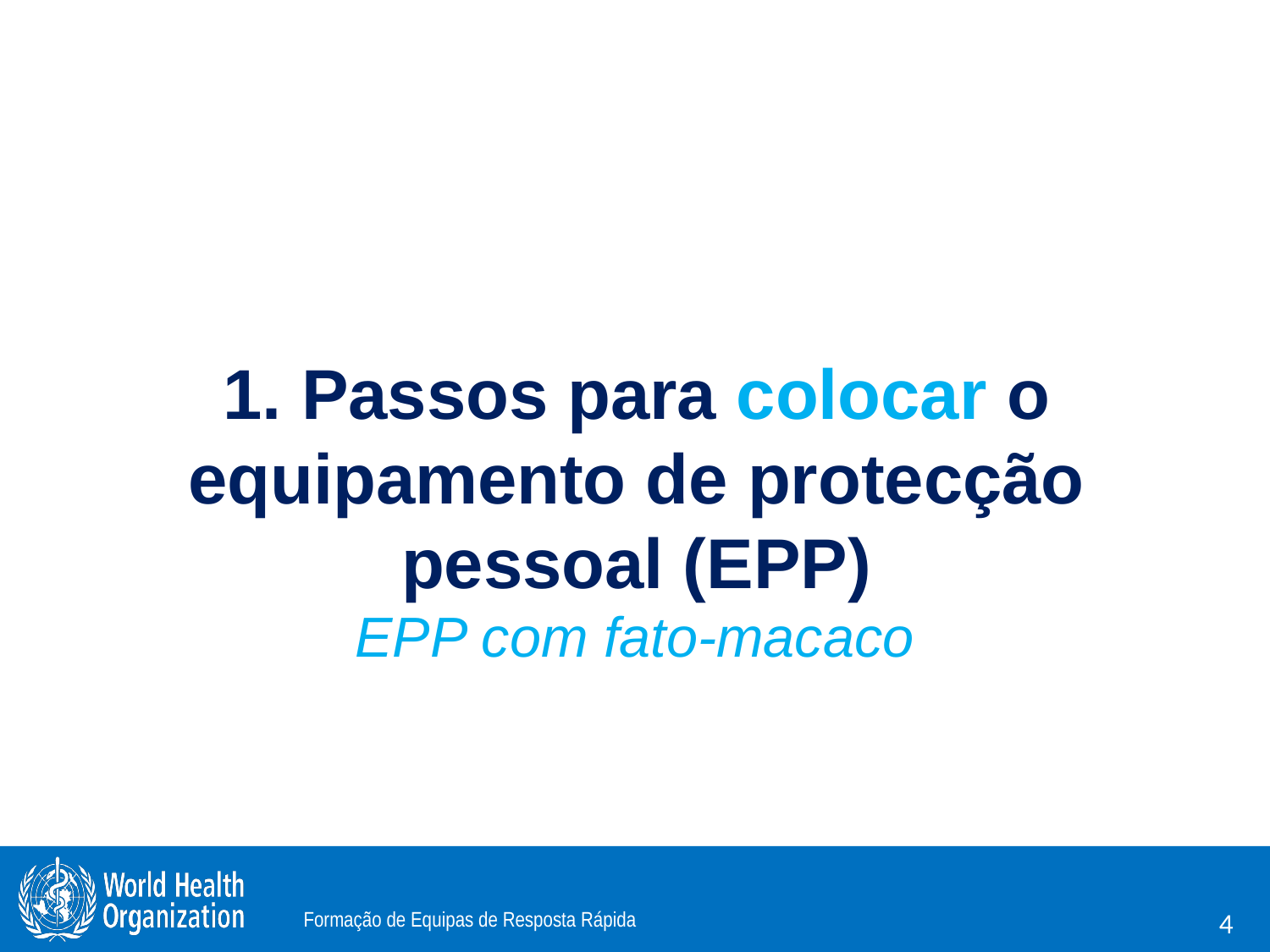

# 1. Passos para colocar o equipamento de protecção pessoal (EPP)
EPP com fato-macaco